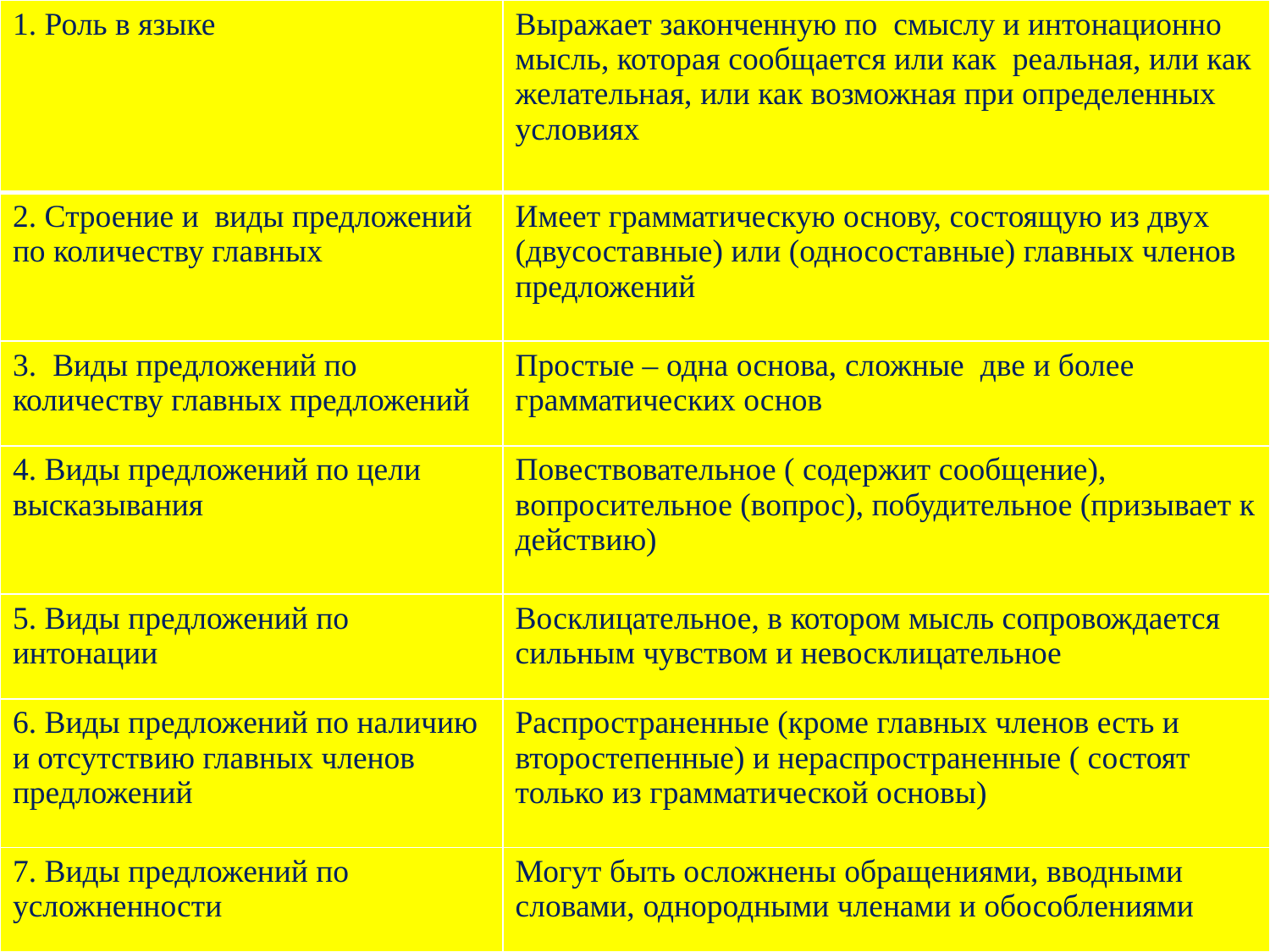

| 1. Роль в языке | Выражает законченную по смыслу и интонационно мысль, которая сообщается или как реальная, или как желательная, или как возможная при определенных условиях |
| --- | --- |
| 2. Строение и виды предложений по количеству главных | Имеет грамматическую основу, состоящую из двух (двусоставные) или (односоставные) главных членов предложений |
| 3. Виды предложений по количеству главных предложений | Простые – одна основа, сложные две и более грамматических основ |
| 4. Виды предложений по цели высказывания | Повествовательное ( содержит сообщение), вопросительное (вопрос), побудительное (призывает к действию) |
| 5. Виды предложений по интонации | Восклицательное, в котором мысль сопровождается сильным чувством и невосклицательное |
| 6. Виды предложений по наличию и отсутствию главных членов предложений | Распространенные (кроме главных членов есть и второстепенные) и нераспространенные ( состоят только из грамматической основы) |
| 7. Виды предложений по усложненности | Могут быть осложнены обращениями, вводными словами, однородными членами и обособлениями |